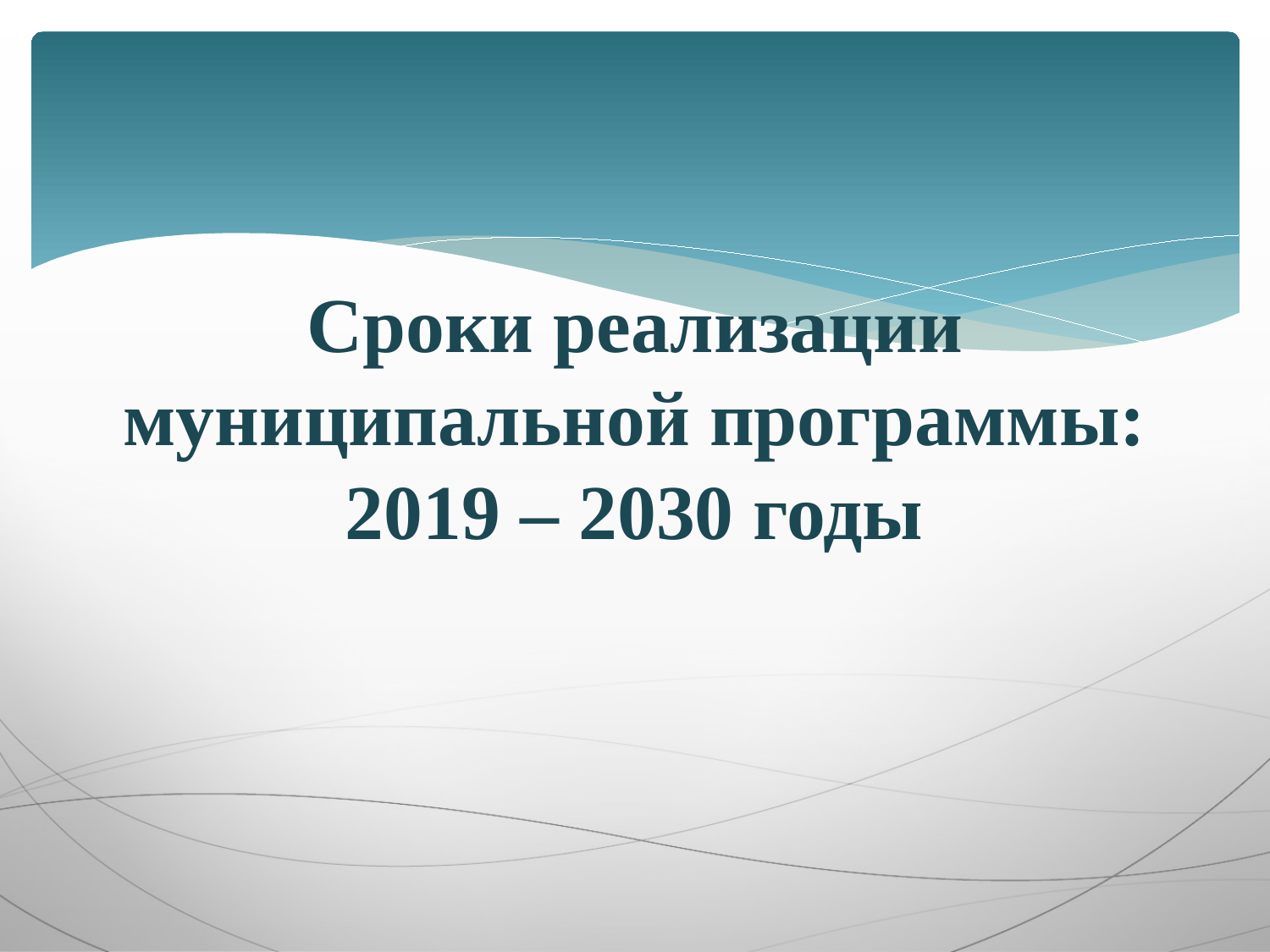

# Сроки реализации муниципальной программы: 2019 – 2030 годы